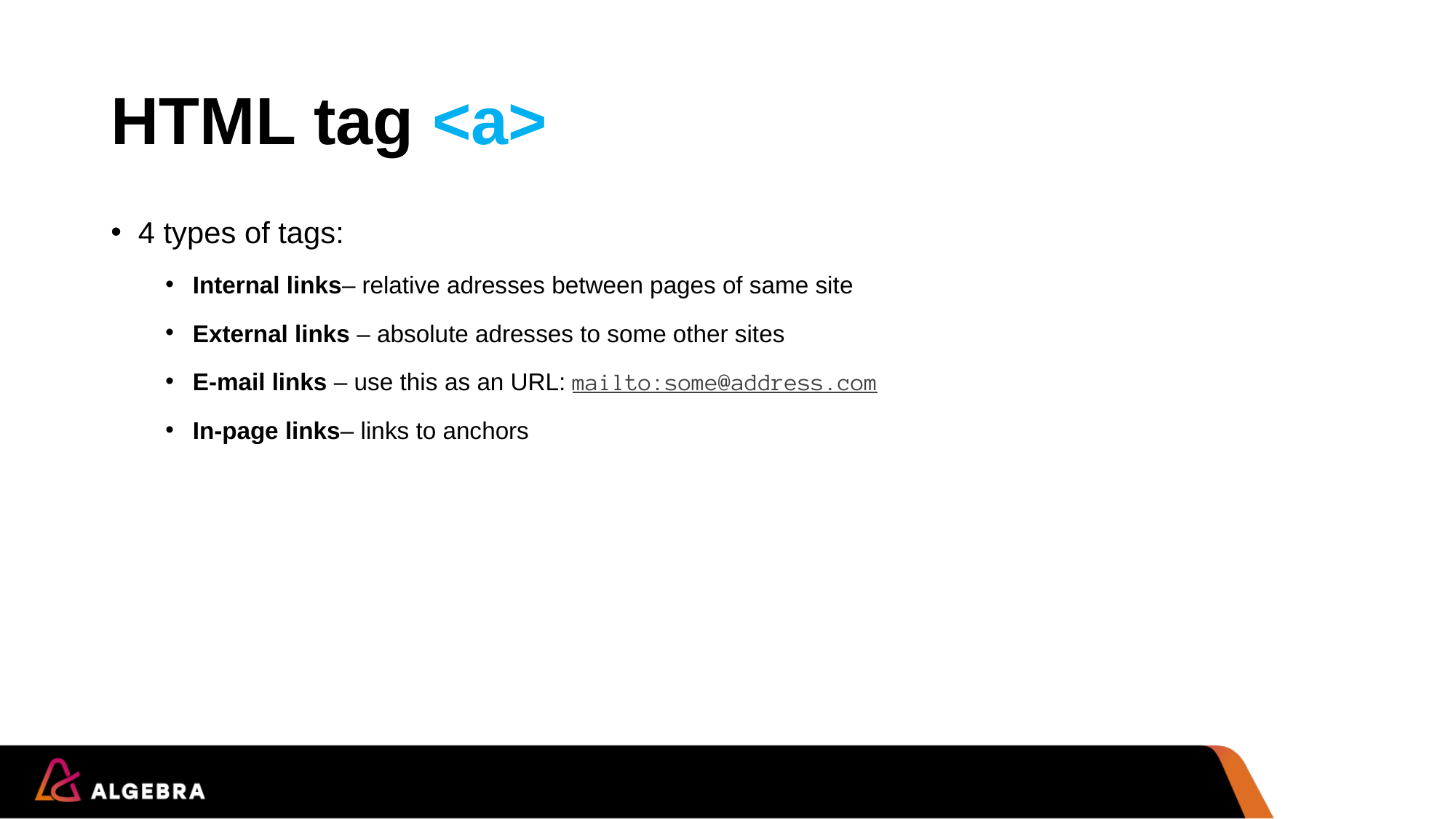

# HTML tag <a>
4 types of tags:
Internal links– relative adresses between pages of same site
External links – absolute adresses to some other sites
E-mail links – use this as an URL: mailto:some@address.com
In-page links– links to anchors